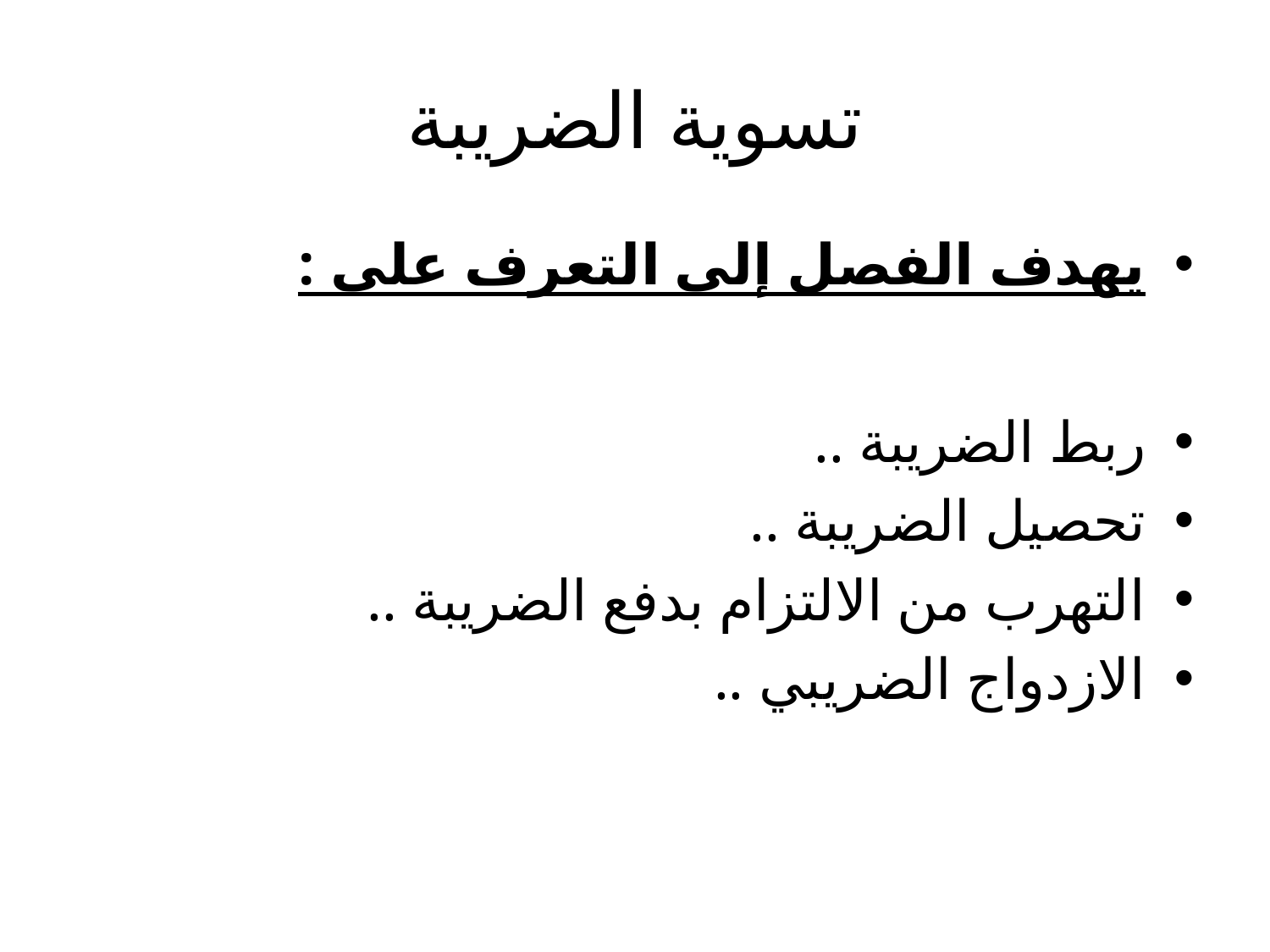

# تسوية الضريبة
يهدف الفصل إلى التعرف على :

ربط الضريبة ..
تحصيل الضريبة ..
التهرب من الالتزام بدفع الضريبة ..
الازدواج الضريبي ..